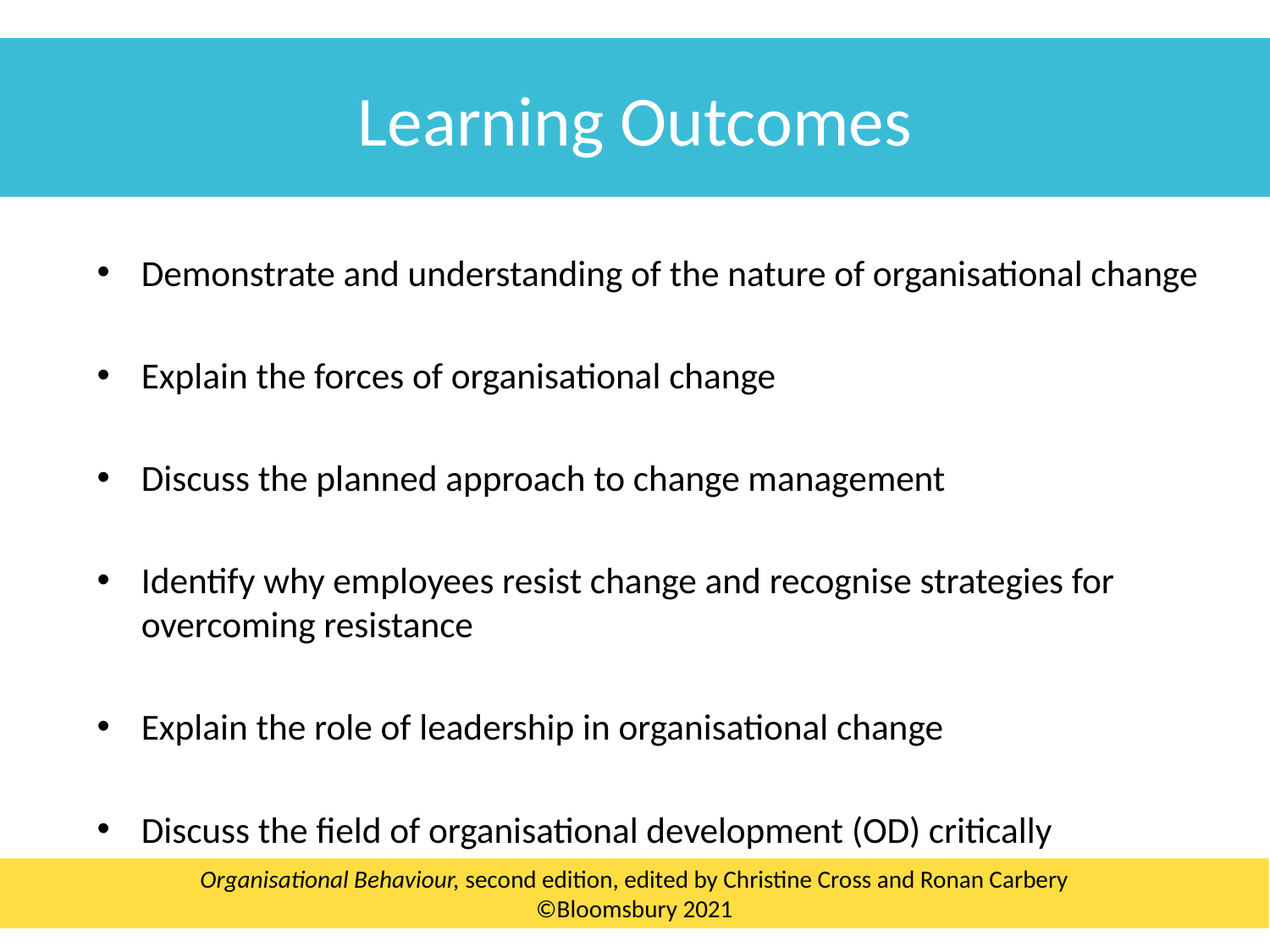

Learning Outcomes

Demonstrate and understanding of the nature of organisational change

Explain the forces of organisational change

Discuss the planned approach to change management

Identify why employees resist change and recognise strategies for overcoming resistance

Explain the role of leadership in organisational change

Discuss the field of organisational development (OD) critically